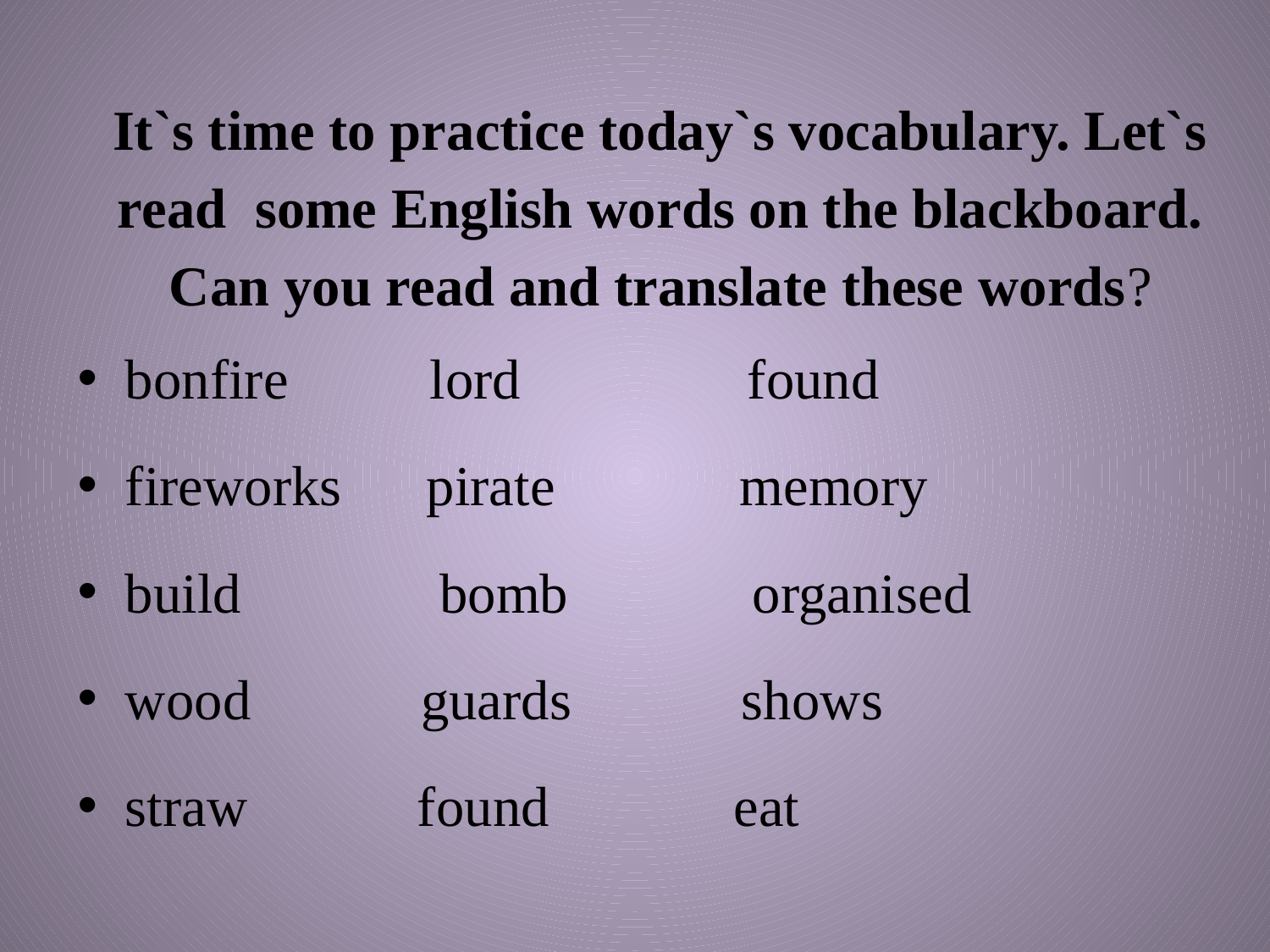

# It`s time to practice today`s vocabulary. Let`s read  some English words on the blackboard. Can you read and translate these words?
bonfire          lord                found
fireworks      pirate             memory
build              bomb             organised
wood            guards            shows
straw            found             eat